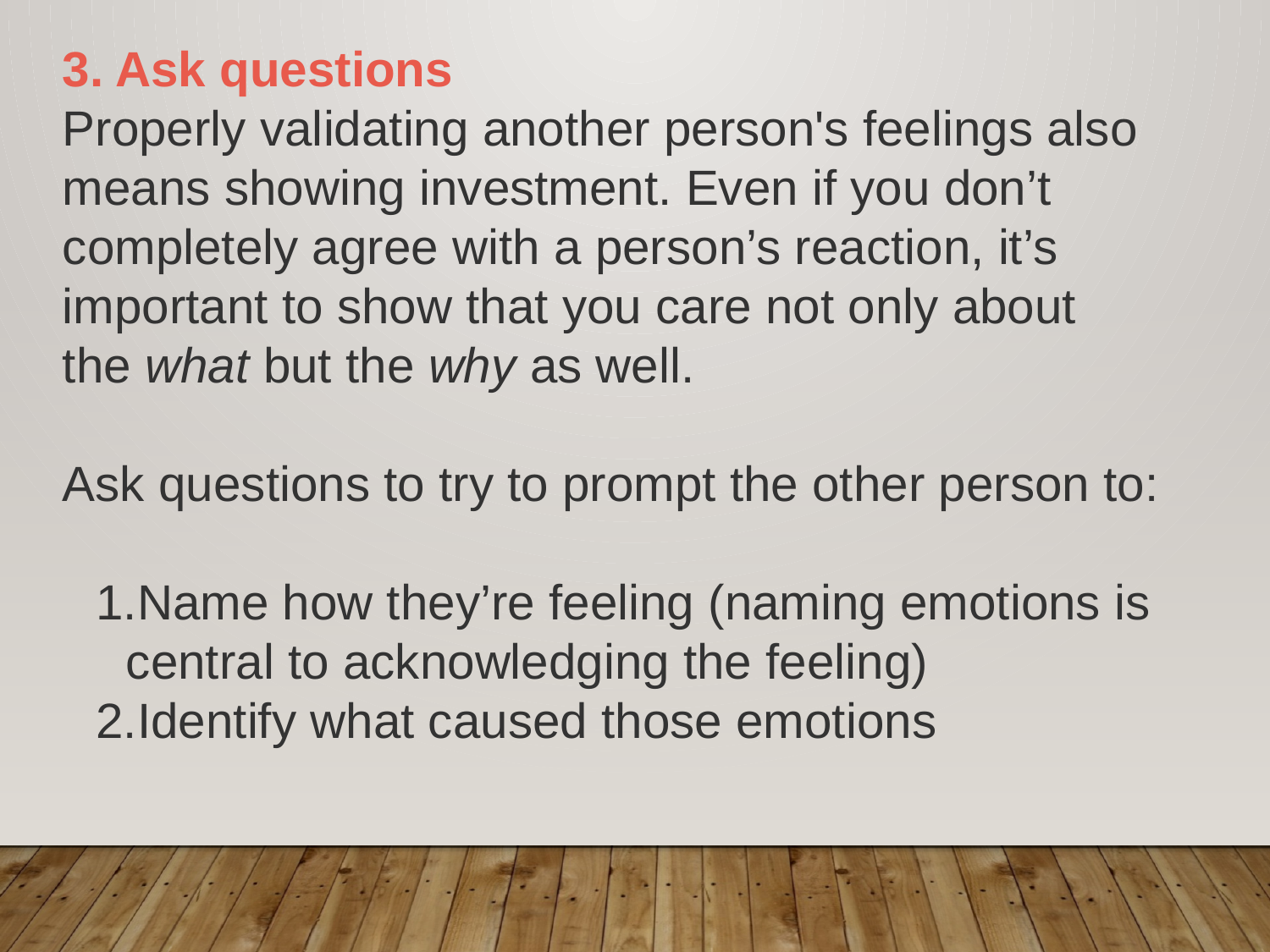

3. Ask questions
Properly validating another person's feelings also means showing investment. Even if you don’t completely agree with a person’s reaction, it’s important to show that you care not only about the what but the why as well.

Ask questions to try to prompt the other person to:

Name how they’re feeling (naming emotions is central to acknowledging the feeling)
Identify what caused those emotions